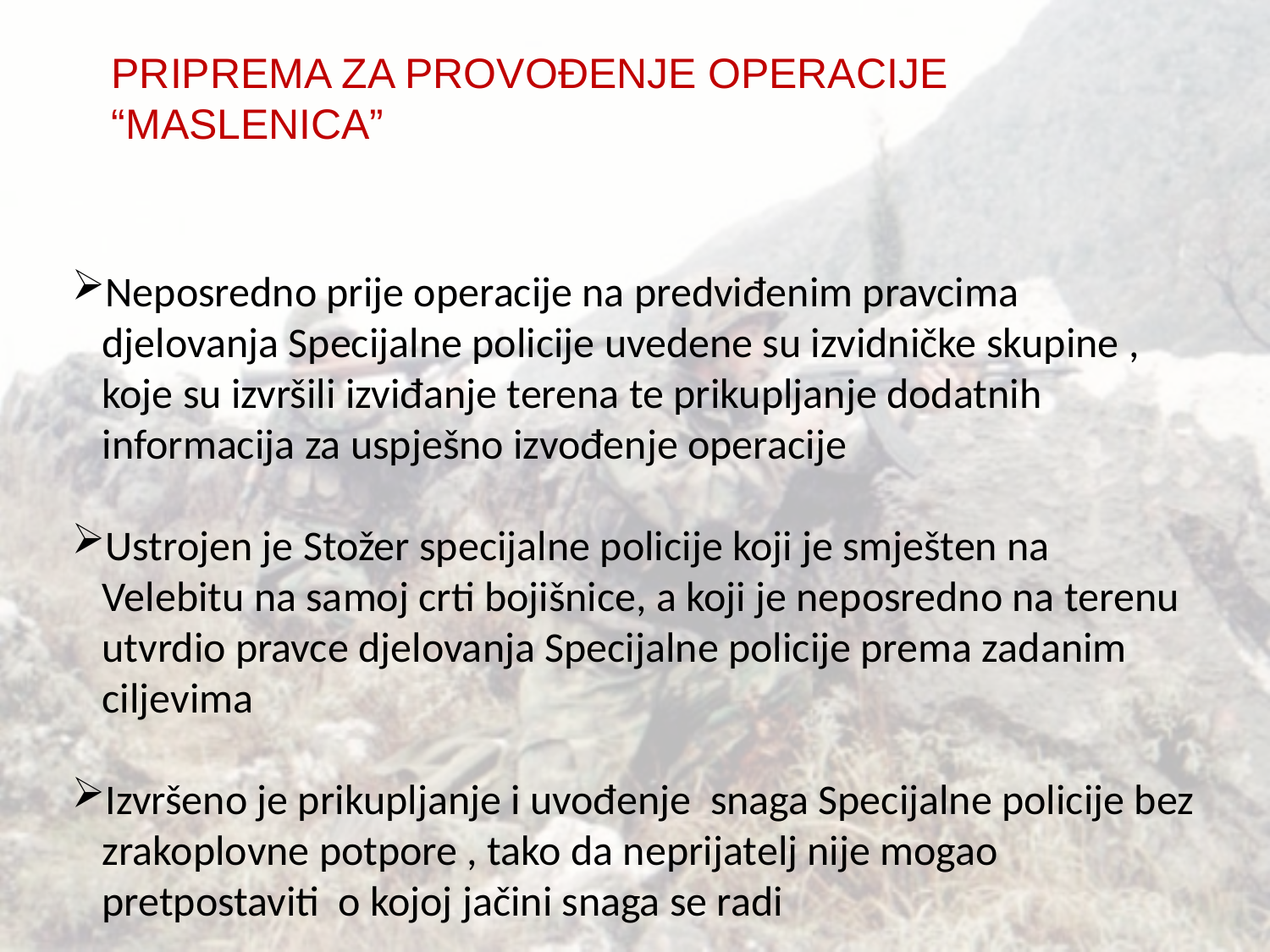

PRIPREMA ZA PROVOĐENJE OPERACIJE “MASLENICA”
Neposredno prije operacije na predviđenim pravcima djelovanja Specijalne policije uvedene su izvidničke skupine , koje su izvršili izviđanje terena te prikupljanje dodatnih informacija za uspješno izvođenje operacije

Ustrojen je Stožer specijalne policije koji je smješten na Velebitu na samoj crti bojišnice, a koji je neposredno na terenu utvrdio pravce djelovanja Specijalne policije prema zadanim ciljevima

Izvršeno je prikupljanje i uvođenje  snaga Specijalne policije bez zrakoplovne potpore , tako da neprijatelj nije mogao pretpostaviti  o kojoj jačini snaga se radi